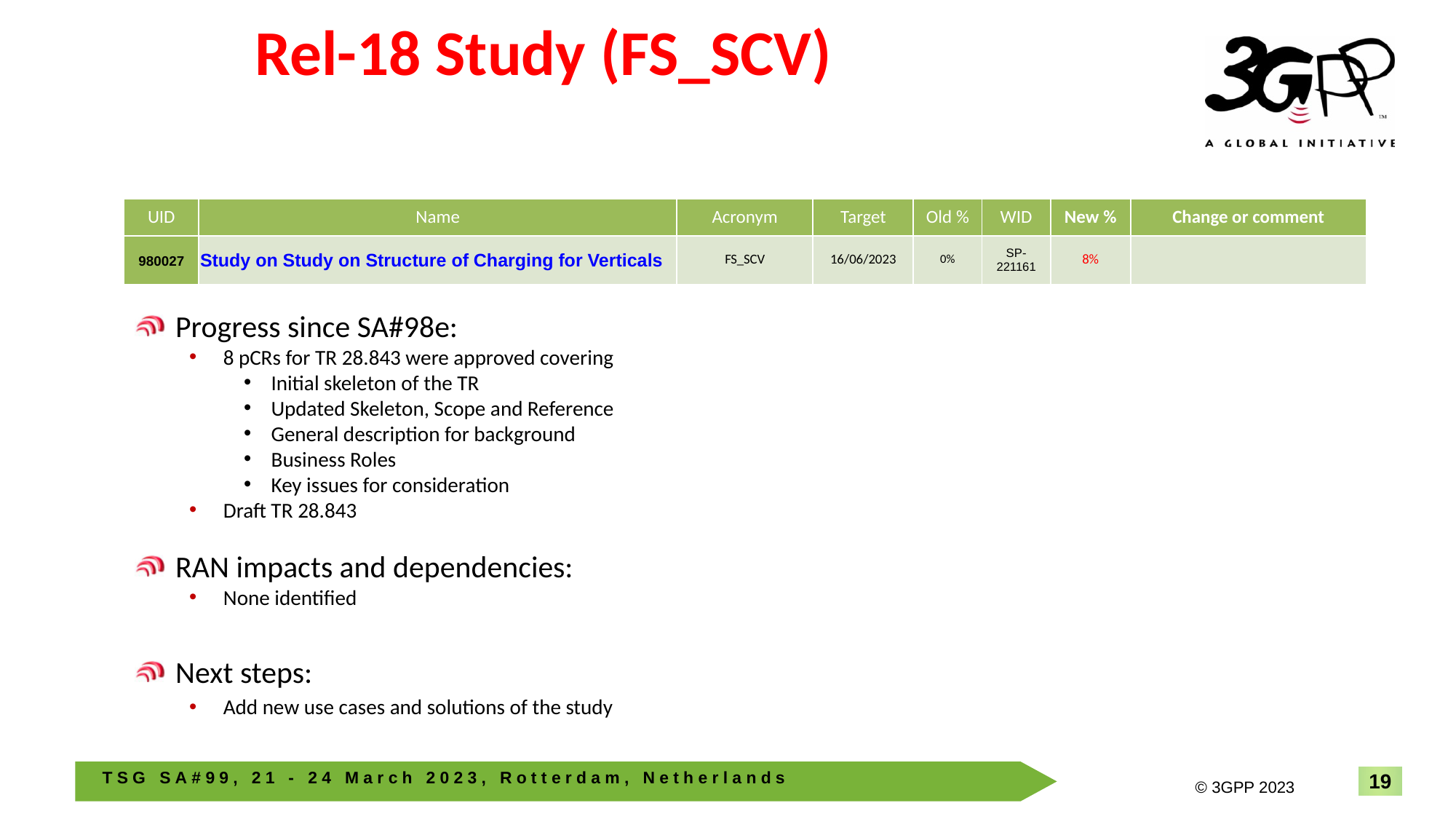

# Rel-18 Study (FS_SCV)
| UID | Name | Acronym | Target | Old % | WID | New % | Change or comment |
| --- | --- | --- | --- | --- | --- | --- | --- |
| 980027 | Study on Study on Structure of Charging for Verticals | FS\_SCV | 16/06/2023 | 0% | SP-221161 | 8% |  |
Progress since SA#98e:
8 pCRs for TR 28.843 were approved covering
Initial skeleton of the TR
Updated Skeleton, Scope and Reference
General description for background
Business Roles
Key issues for consideration
Draft TR 28.843

RAN impacts and dependencies:
None identified

Next steps:
Add new use cases and solutions of the study